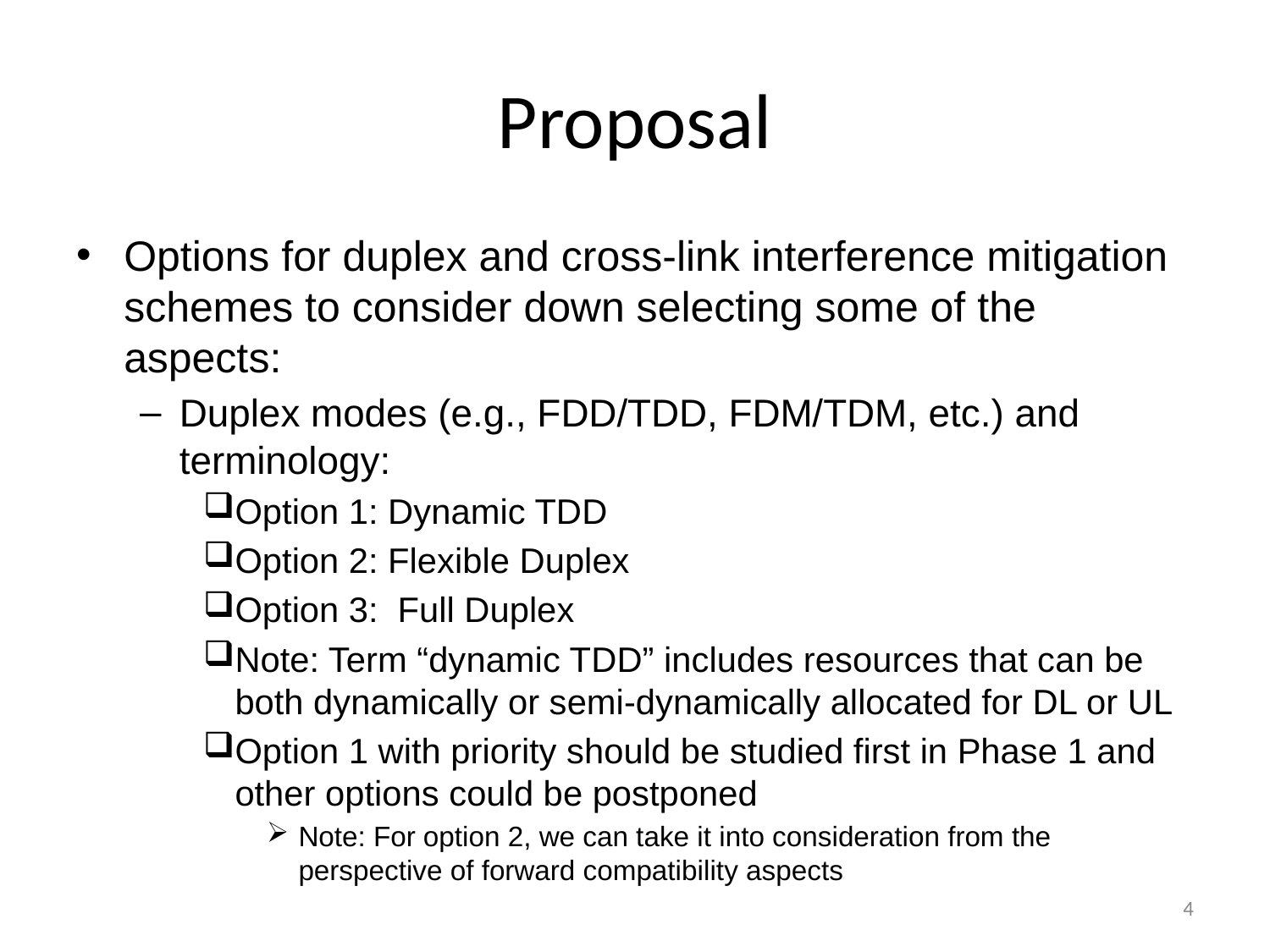

# Proposal
Options for duplex and cross-link interference mitigation schemes to consider down selecting some of the aspects:
Duplex modes (e.g., FDD/TDD, FDM/TDM, etc.) and terminology:
Option 1: Dynamic TDD
Option 2: Flexible Duplex
Option 3:  Full Duplex
Note: Term “dynamic TDD” includes resources that can be both dynamically or semi-dynamically allocated for DL or UL
Option 1 with priority should be studied first in Phase 1 and other options could be postponed
Note: For option 2, we can take it into consideration from the perspective of forward compatibility aspects

4